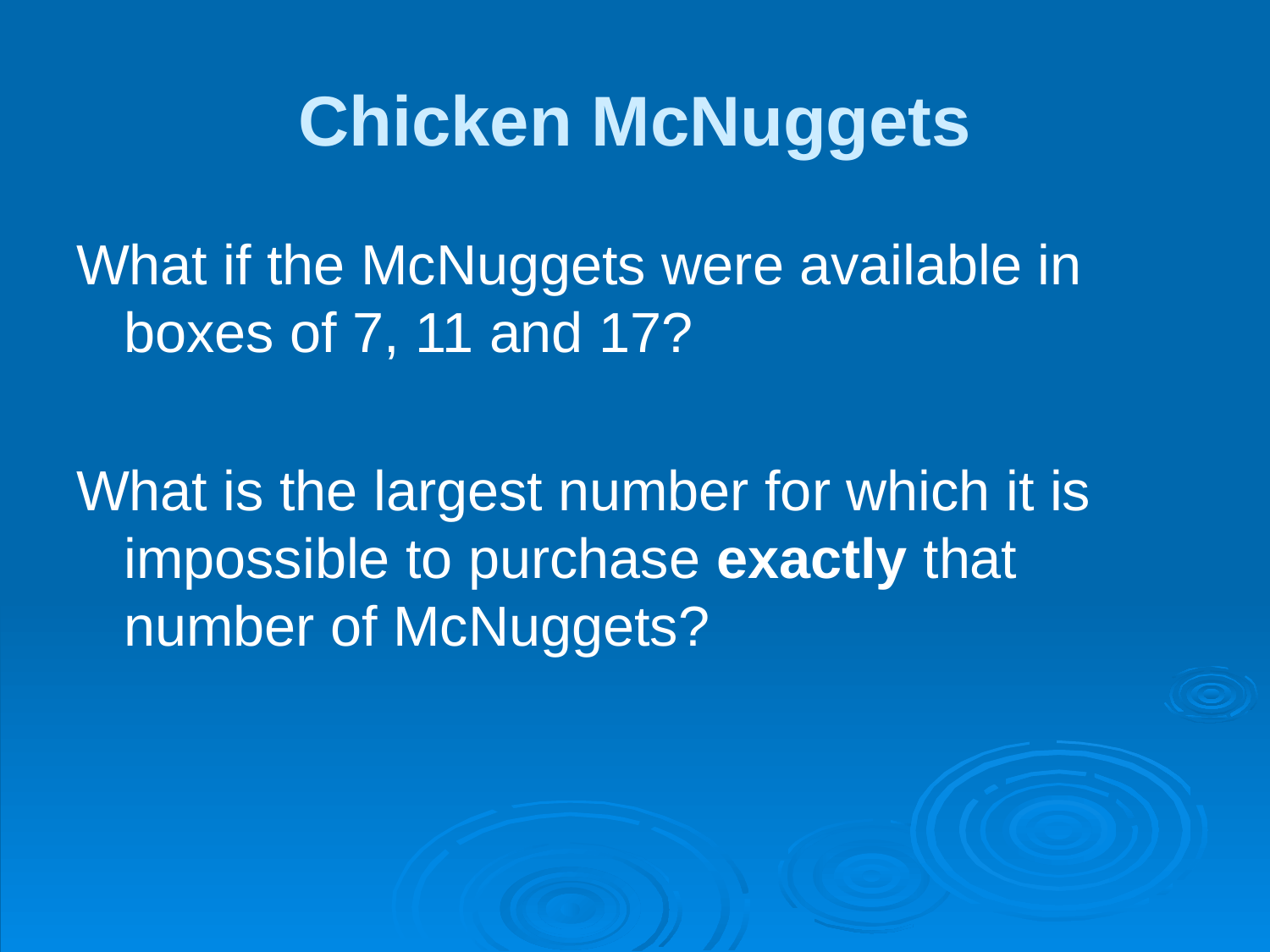

# Chicken McNuggets
What if the McNuggets were available in boxes of 7, 11 and 17?

What is the largest number for which it is impossible to purchase exactly that number of McNuggets?